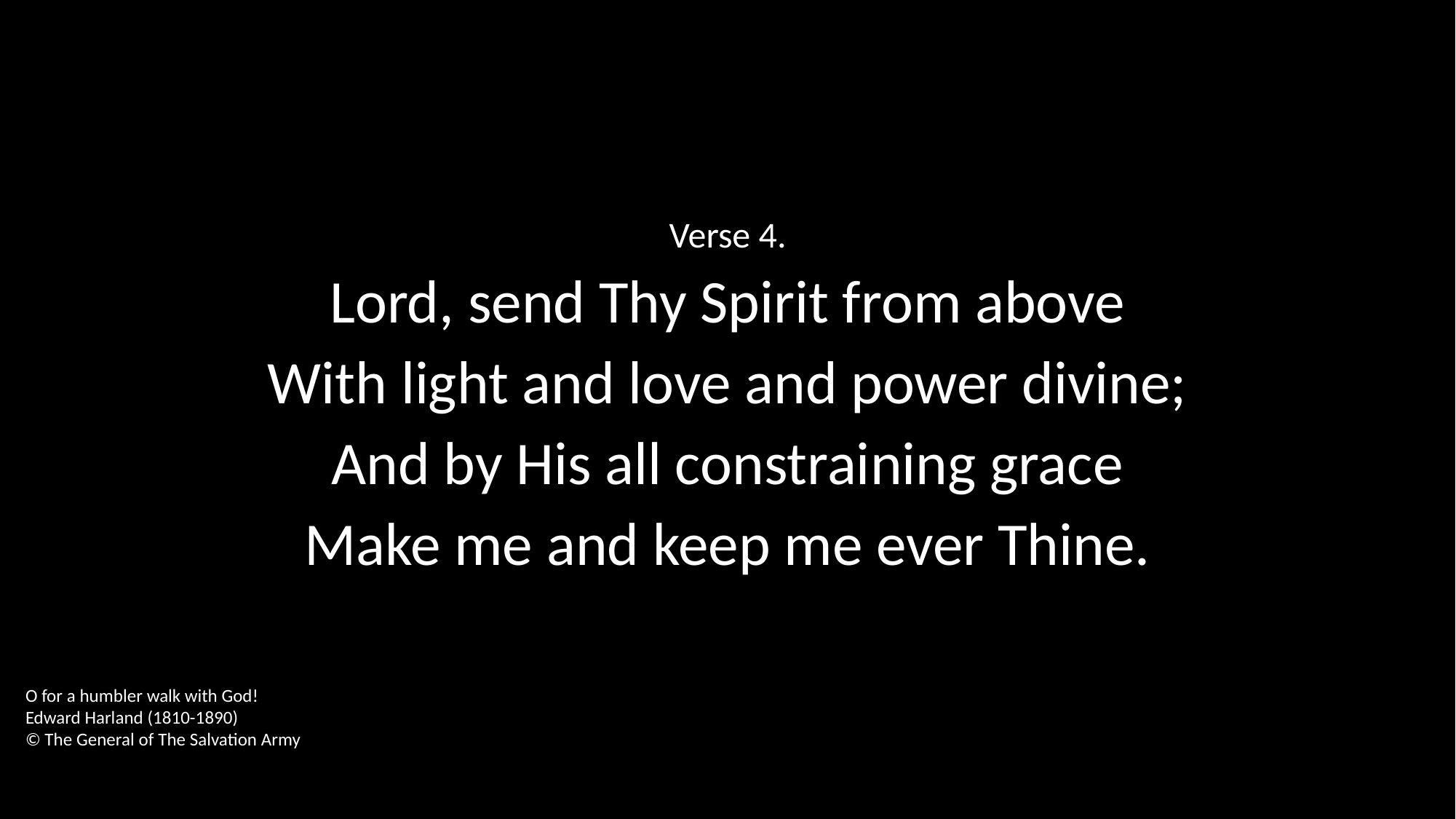

Verse 4.
Lord, send Thy Spirit from above
With light and love and power divine;
And by His all constraining grace
Make me and keep me ever Thine.
O for a humbler walk with God!
Edward Harland (1810-1890)
© The General of The Salvation Army